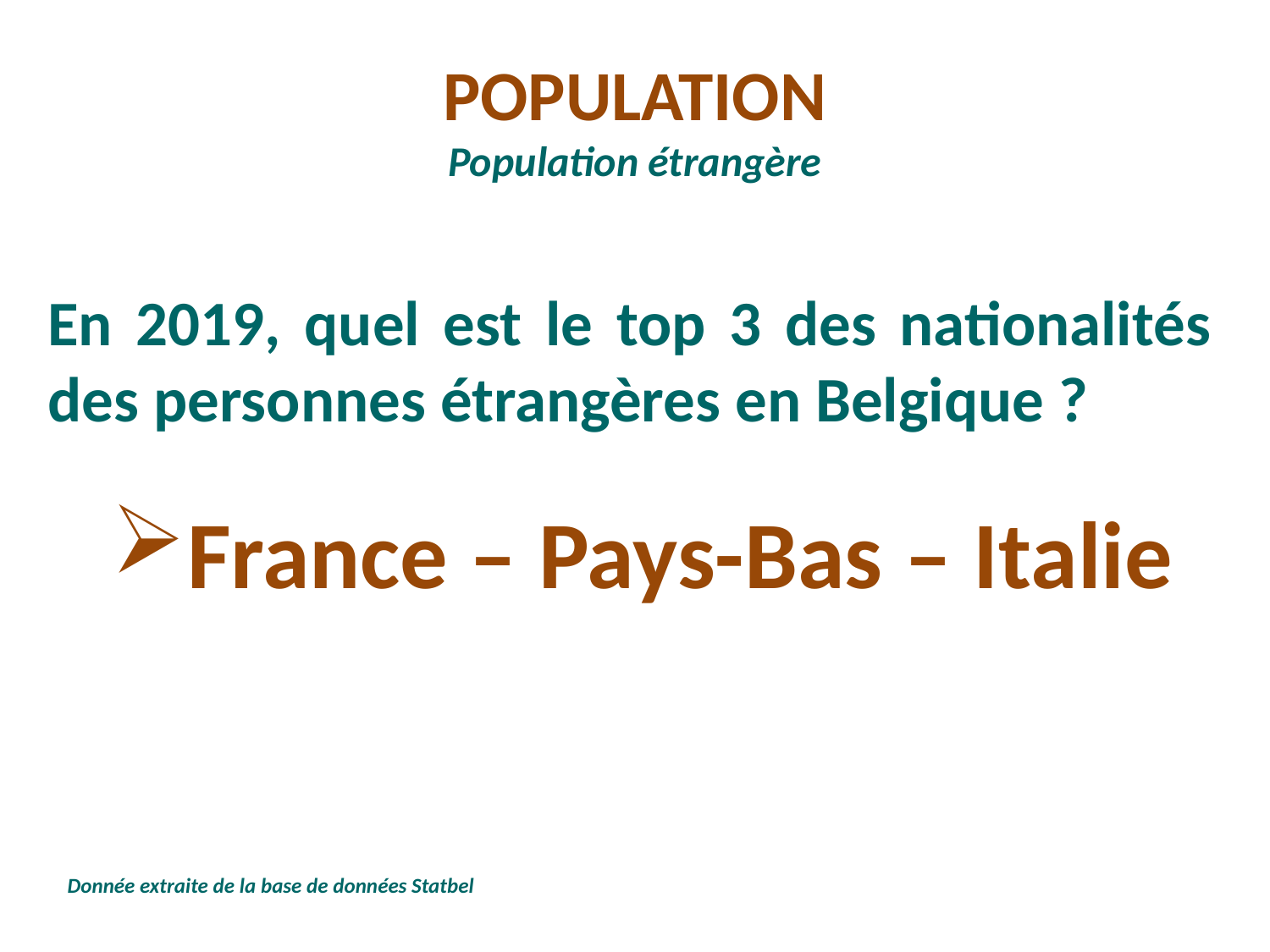

# POPULATION Population étrangère
En 2019, quel est le top 3 des nationalités des personnes étrangères en Belgique ?

France – Pays-Bas – Italie

Donnée extraite de la base de données Statbel